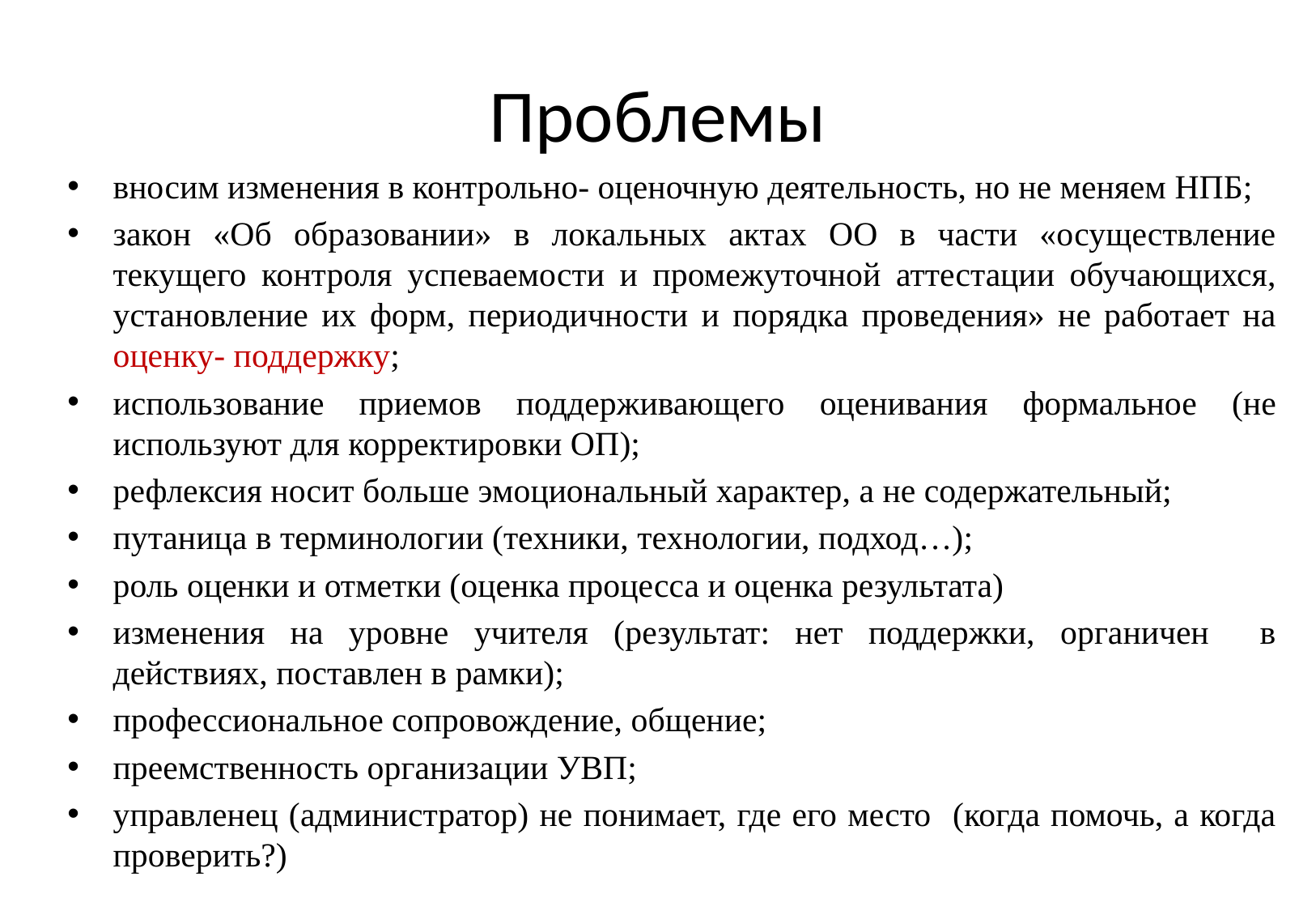

# Проблемы
вносим изменения в контрольно- оценочную деятельность, но не меняем НПБ;
закон «Об образовании» в локальных актах ОО в части «осуществление текущего контроля успеваемости и промежуточной аттестации обучающихся, установление их форм, периодичности и порядка проведения» не работает на оценку- поддержку;
использование приемов поддерживающего оценивания формальное (не используют для корректировки ОП);
рефлексия носит больше эмоциональный характер, а не содержательный;
путаница в терминологии (техники, технологии, подход…);
роль оценки и отметки (оценка процесса и оценка результата)
изменения на уровне учителя (результат: нет поддержки, органичен  в действиях, поставлен в рамки);
профессиональное сопровождение, общение;
преемственность организации УВП;
управленец (администратор) не понимает, где его место  (когда помочь, а когда проверить?)